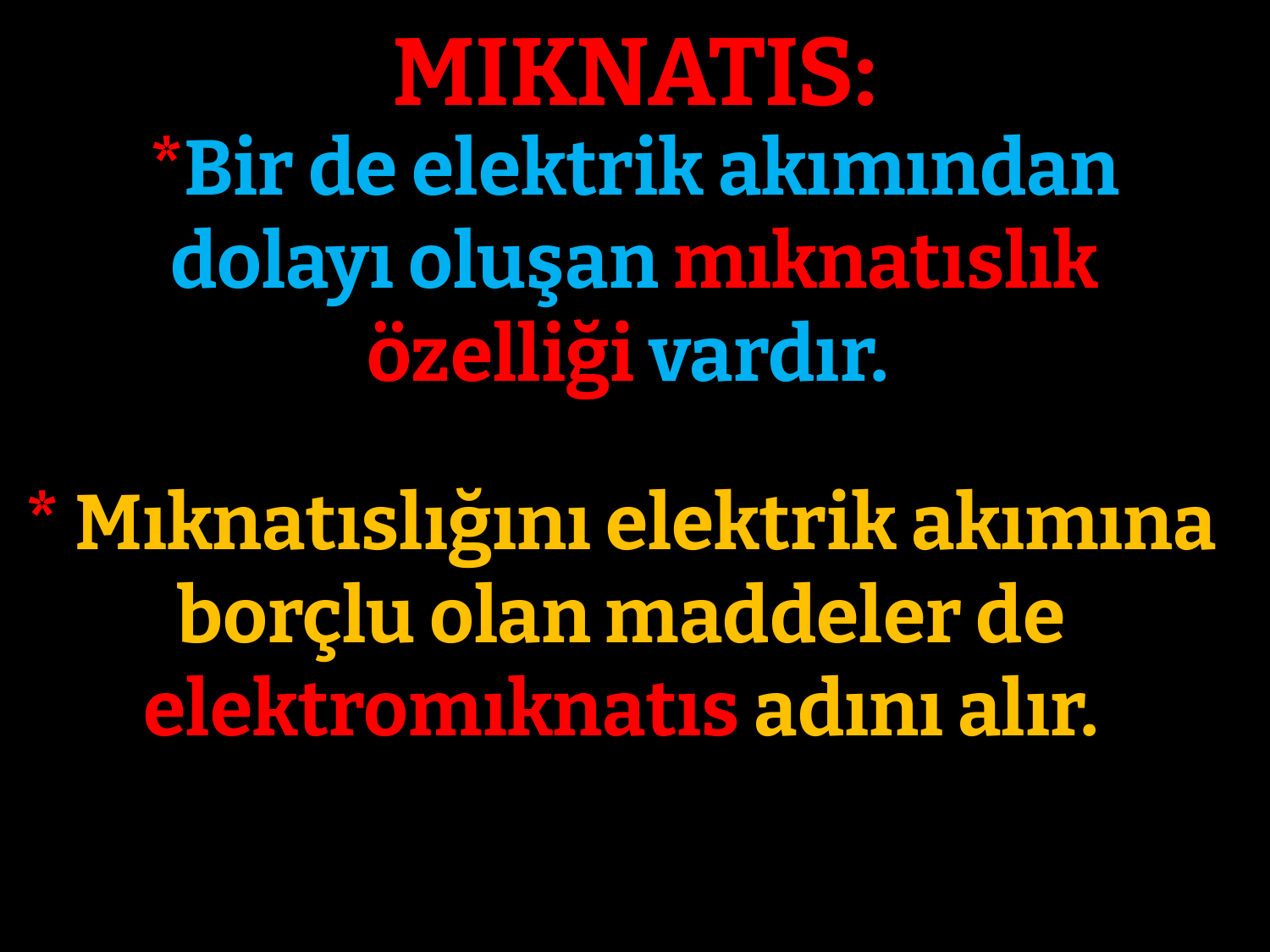

MIKNATIS:
*Bir de elektrik akımından dolayı oluşan mıknatıslık özelliği vardır.
#
* Mıknatıslığını elektrik akımına borçlu olan maddeler de elektromıknatıs adını alır.